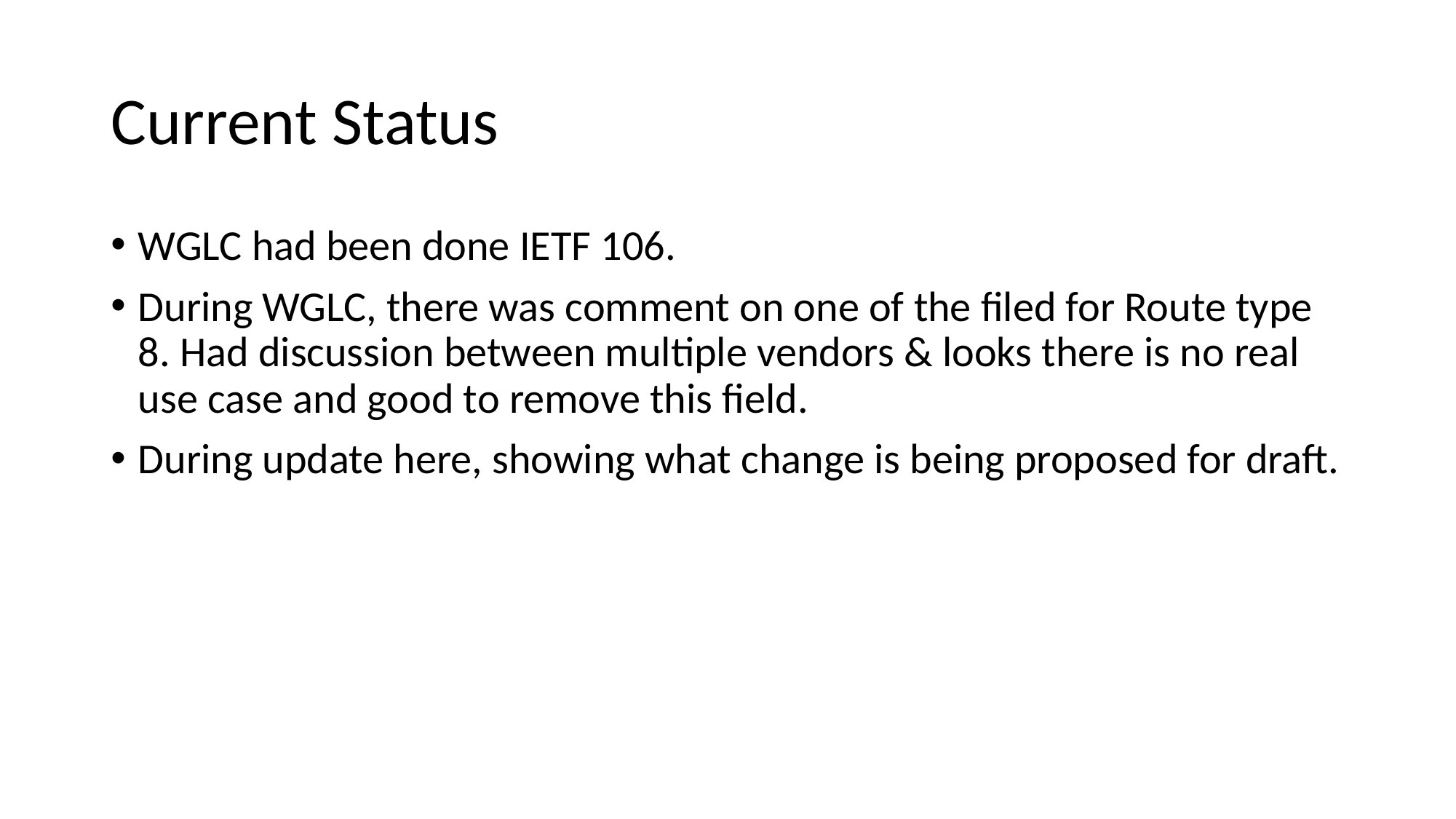

# Current Status
WGLC had been done IETF 106.
During WGLC, there was comment on one of the filed for Route type 8. Had discussion between multiple vendors & looks there is no real use case and good to remove this field.
During update here, showing what change is being proposed for draft.